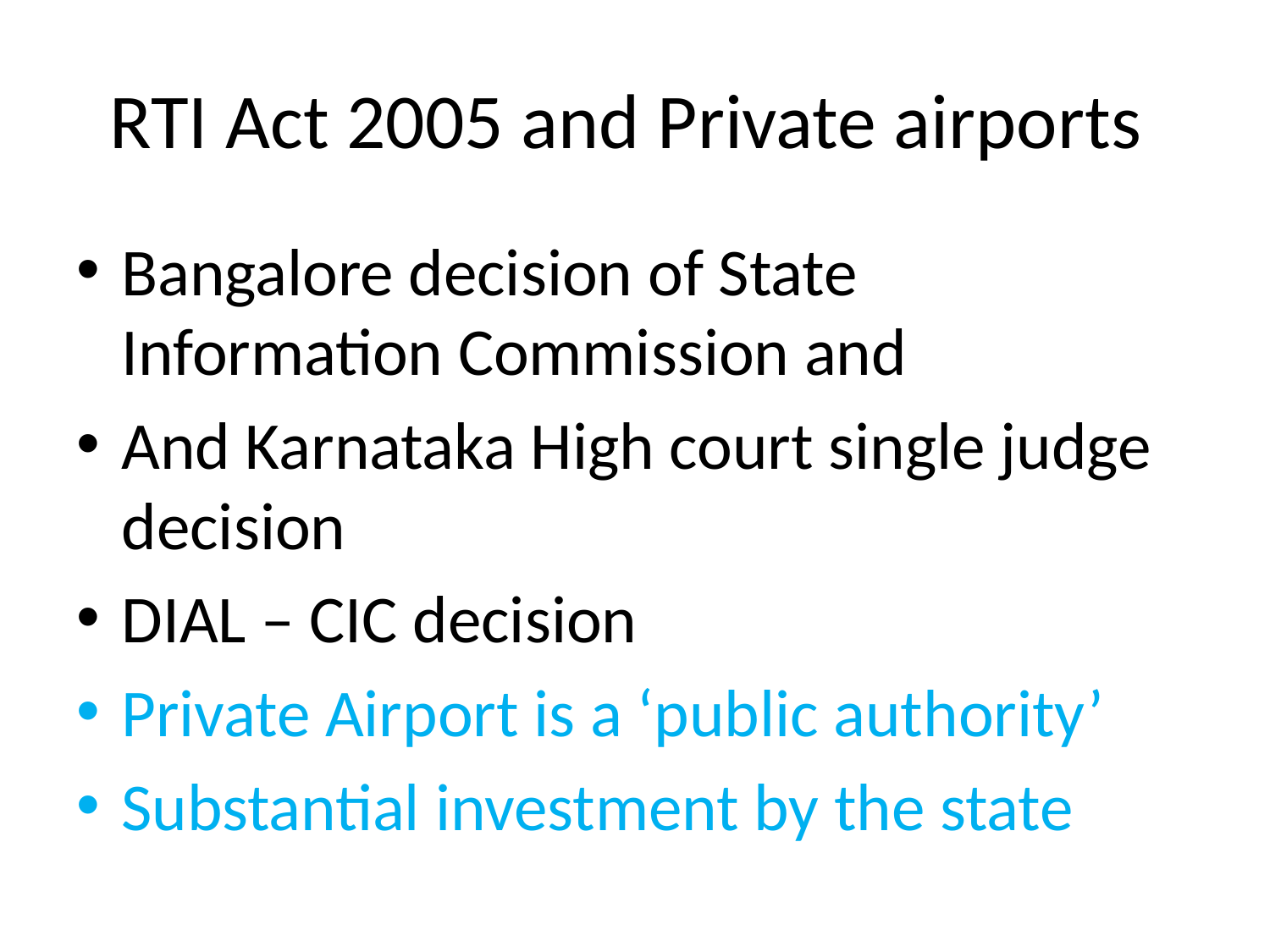

# RTI Act 2005 and Private airports
Bangalore decision of State Information Commission and
And Karnataka High court single judge decision
DIAL – CIC decision
Private Airport is a ‘public authority’
Substantial investment by the state